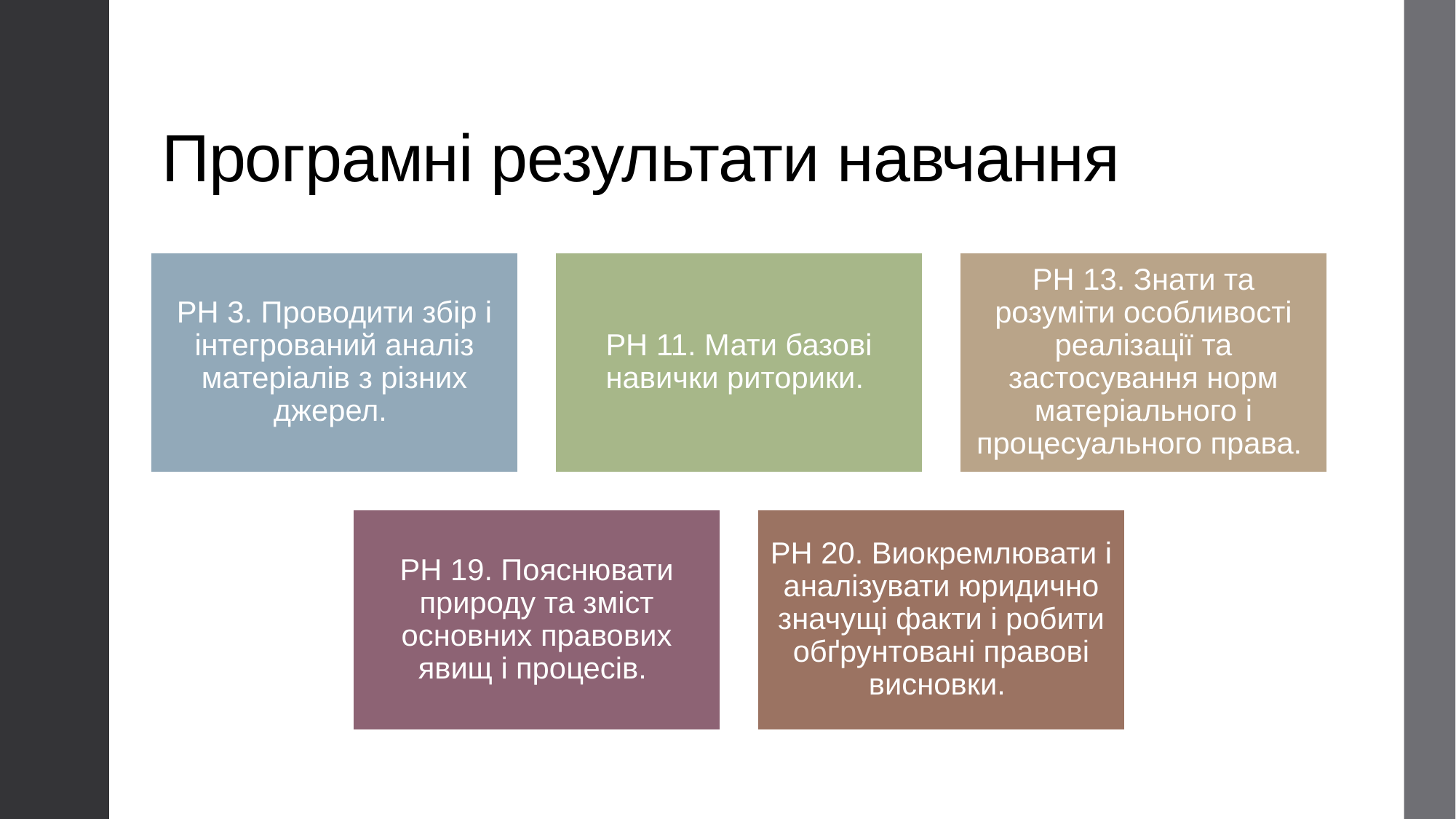

# Програмні результати навчання
РН 3. Проводити збір і інтегрований аналіз матеріалів з різних джерел.
РН 11. Мати базові навички риторики.
РН 13. Знати та розуміти особливості реалізації та застосування норм матеріального і процесуального права.
РН 19. Пояснювати природу та зміст основних правових явищ і процесів.
РН 20. Виокремлювати і аналізувати юридично значущі факти і робити обґрунтовані правові висновки.